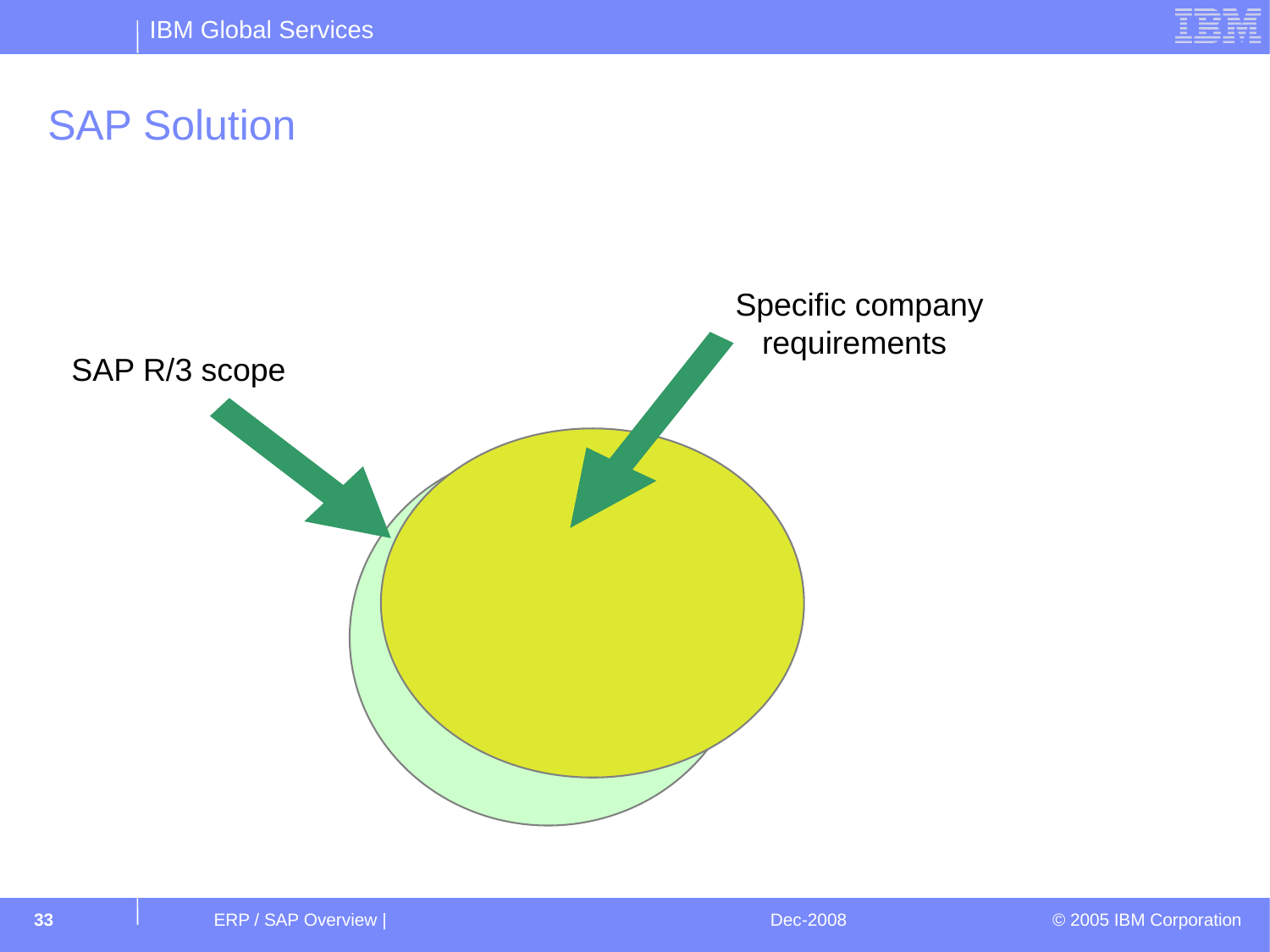

# SAP Solution
Specific company
   requirements

SAP R/3 scope

33
ERP / SAP Overview |
Dec-2008